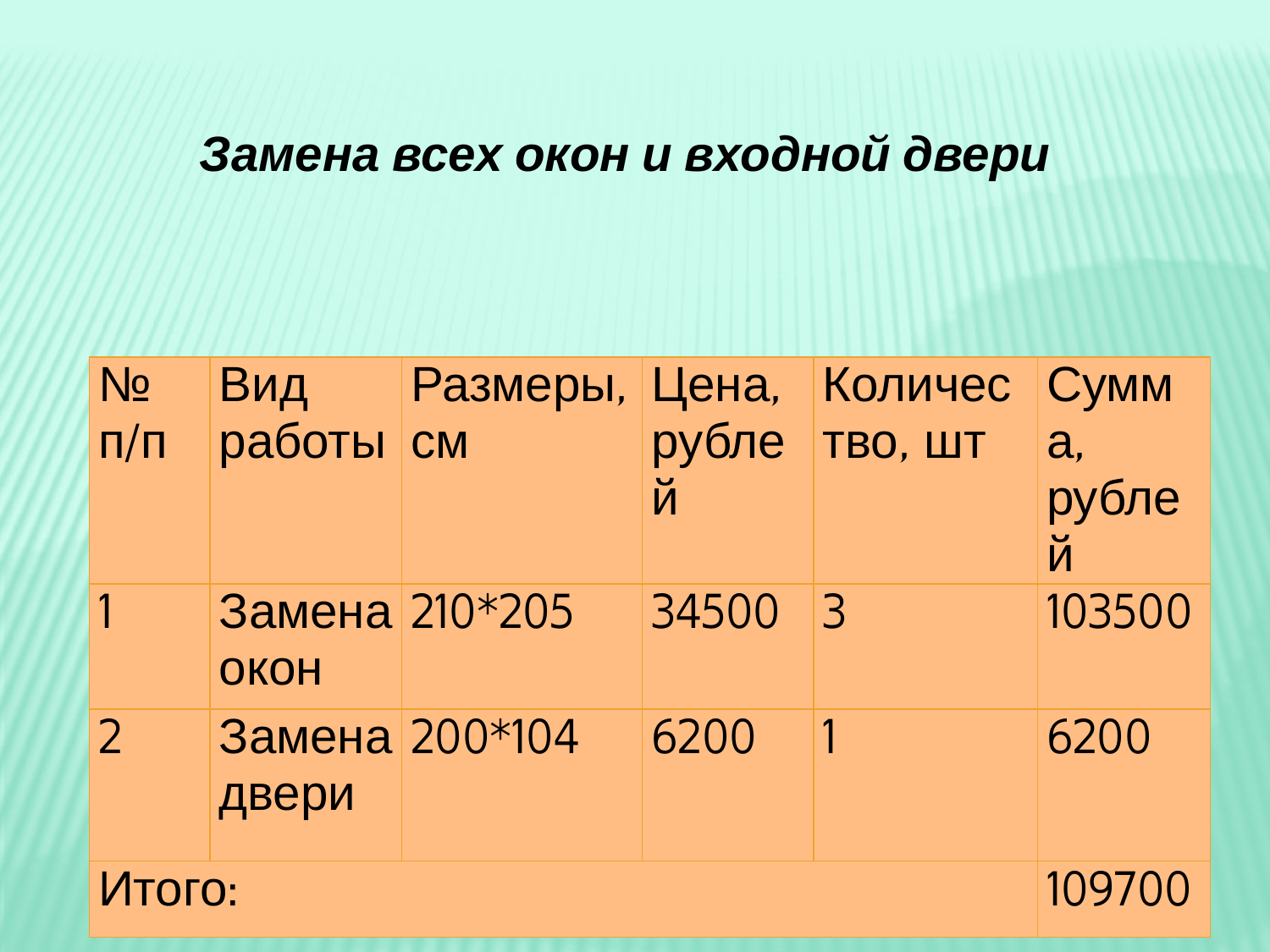

Замена всех окон и входной двери

| № п/п | Вид работы | Размеры, см | Цена, рублей | Количество, шт | Сумма, рублей |
| --- | --- | --- | --- | --- | --- |
| 1 | Замена окон | 210\*205 | 34500 | 3 | 103500 |
| 2 | Замена двери | 200\*104 | 6200 | 1 | 6200 |
| Итого: |  |  |  |  | 109700 |